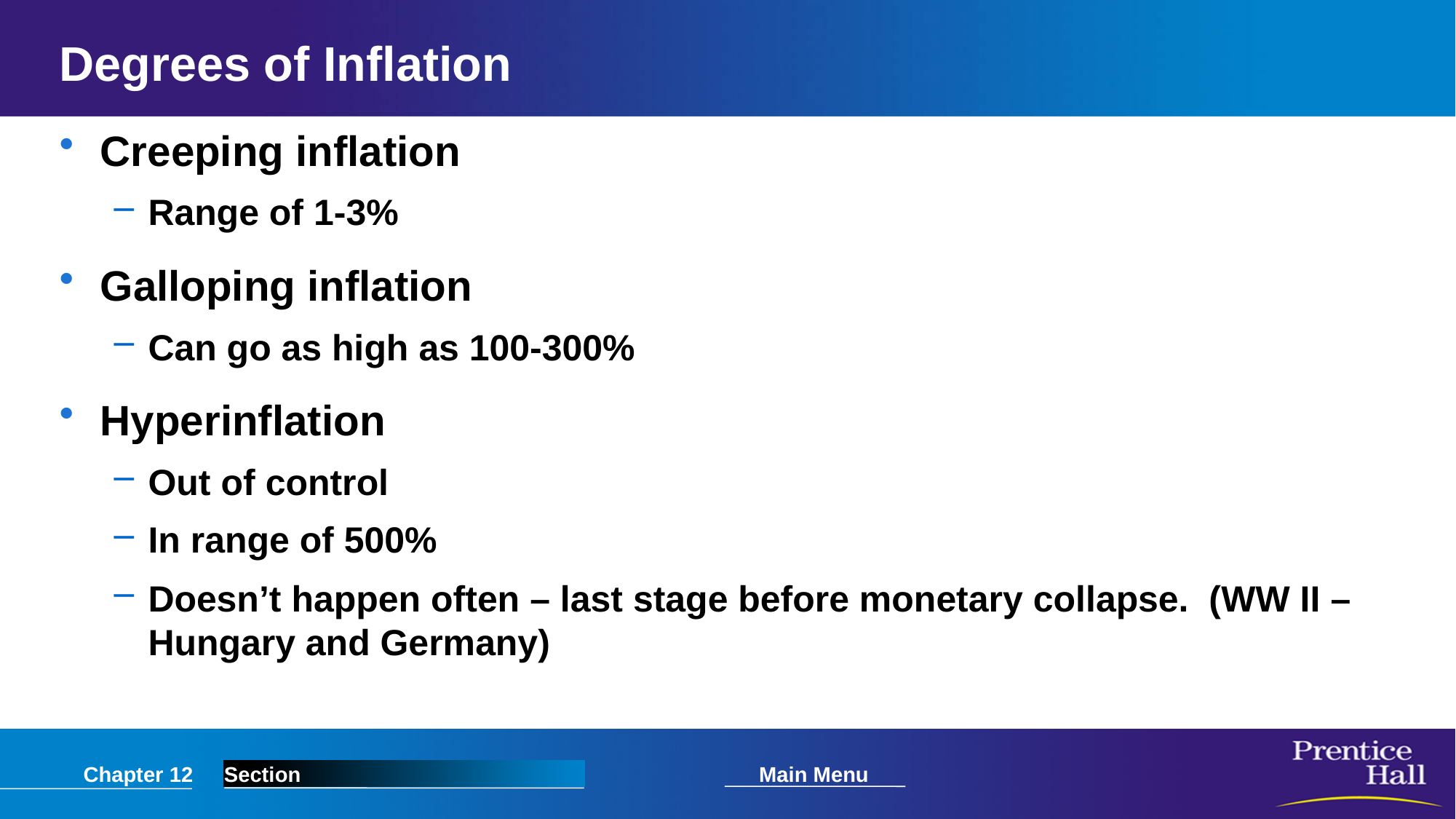

# Degrees of Inflation
Creeping inflation
Range of 1-3%
Galloping inflation
Can go as high as 100-300%
Hyperinflation
Out of control
In range of 500%
Doesn’t happen often – last stage before monetary collapse.  (WW II – Hungary and Germany)